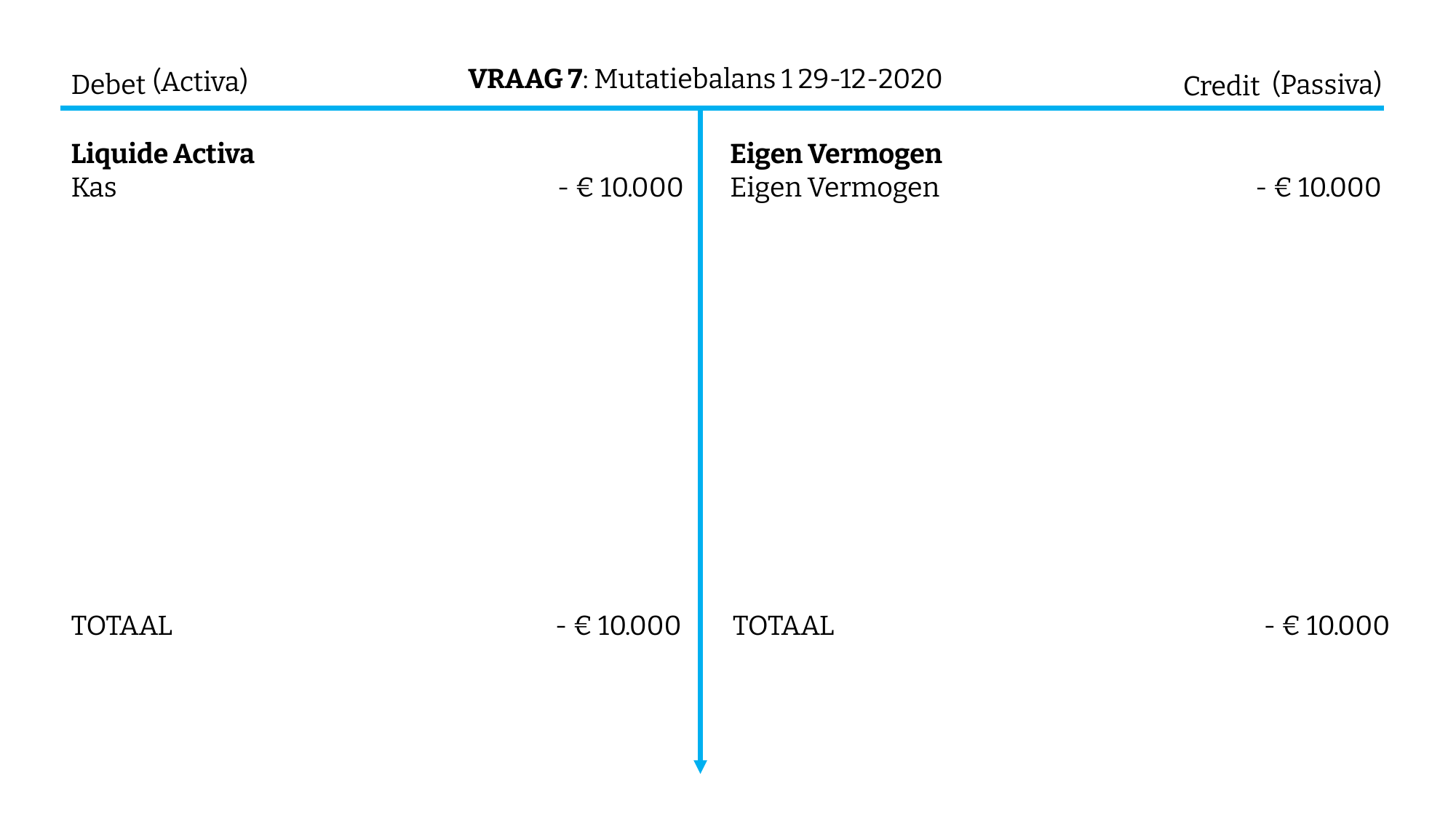

VRAAG 7: Mutatiebalans 1 29-12-2020
(Activa)
Debet
(Passiva)
Credit
Liquide Activa
Eigen Vermogen
Kas
- € 10.000
Eigen Vermogen
- € 10.000
TOTAAL
- € 10.000
TOTAAL
- € 10.000